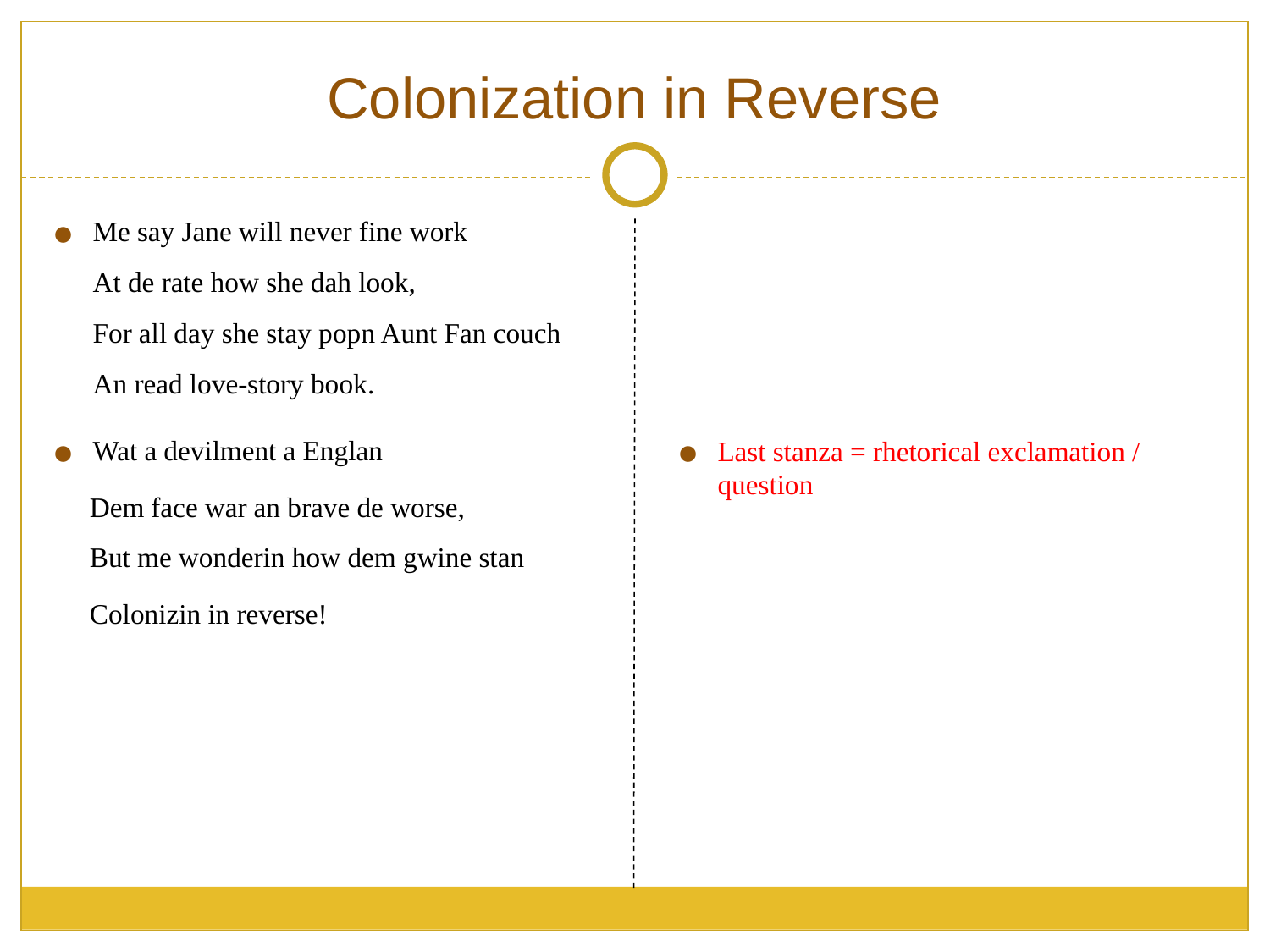

# Colonization in Reverse
Me say Jane will never fine work
At de rate how she dah look,
For all day she stay popn Aunt Fan couch
An read love-story book.
Wat a devilment a Englan
     Dem face war an brave de worse,
     But me wonderin how dem gwine stan
     Colonizin in reverse!

Last stanza = rhetorical exclamation / question